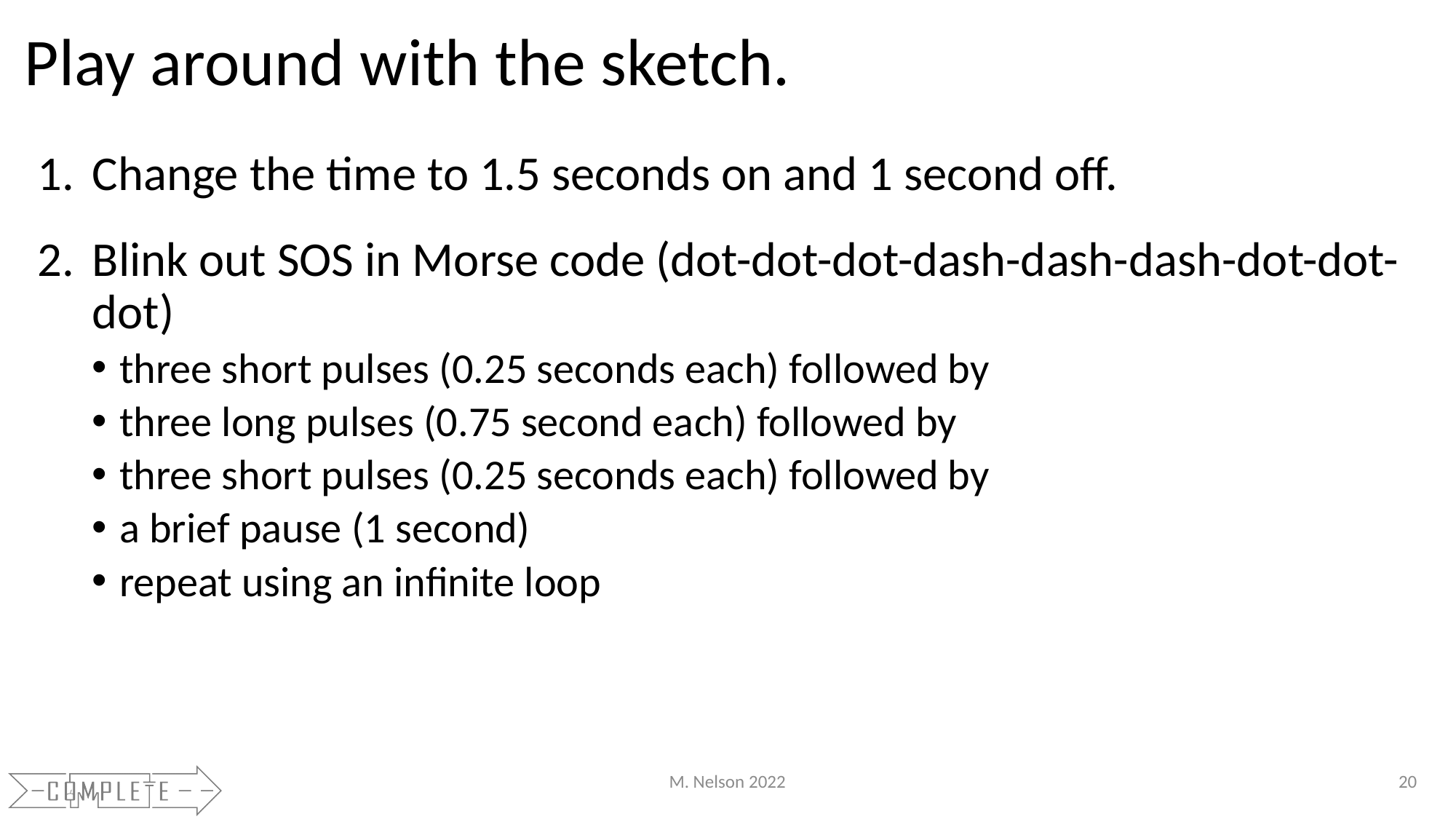

# Play around with the sketch.
Change the time to 1.5 seconds on and 1 second off.
Blink out SOS in Morse code (dot-dot-dot-dash-dash-dash-dot-dot-dot)
three short pulses (0.25 seconds each) followed by
three long pulses (0.75 second each) followed by
three short pulses (0.25 seconds each) followed by
a brief pause (1 second)
repeat using an infinite loop

M. Nelson 2022
20